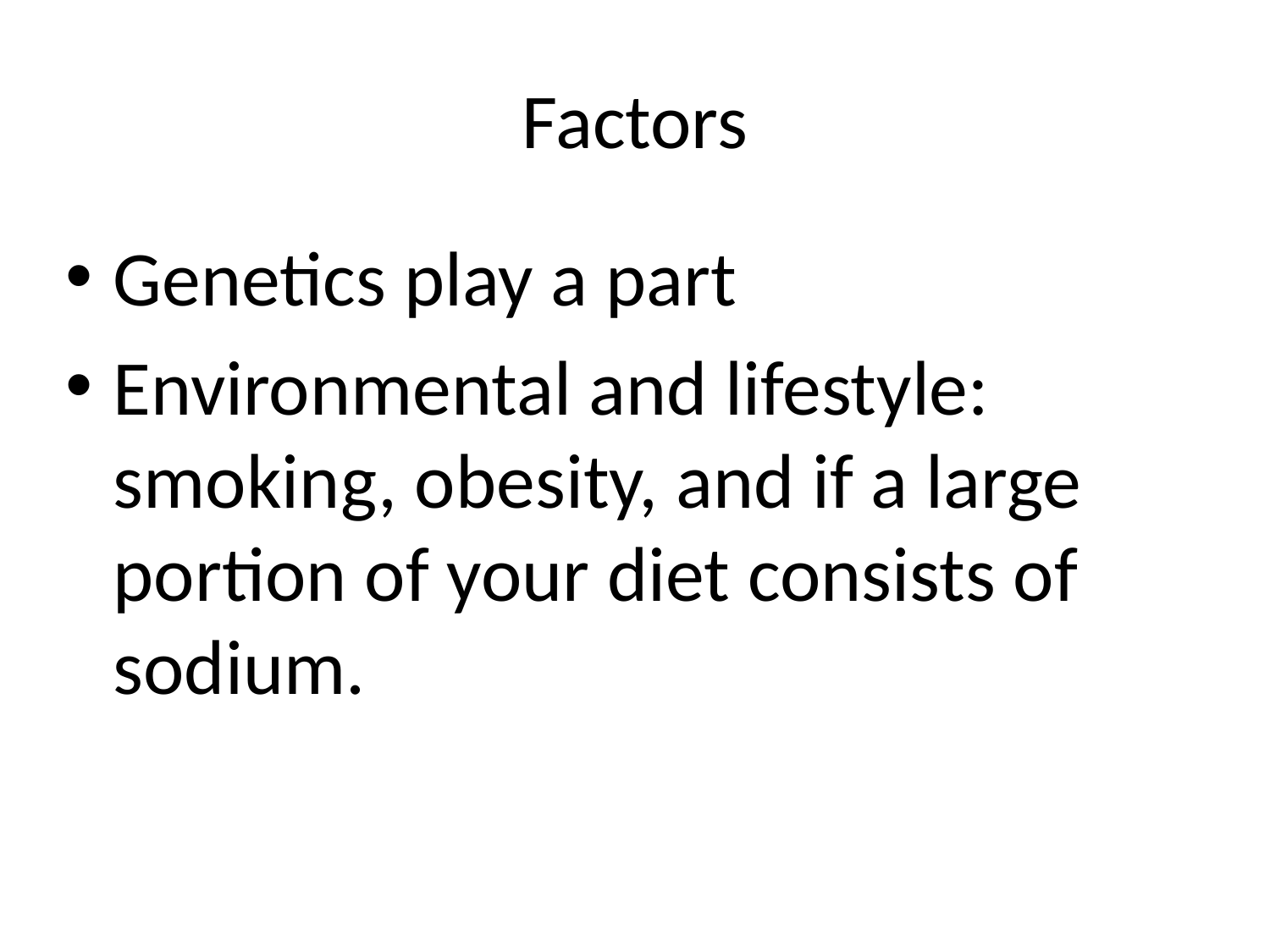

# Factors
Genetics play a part
Environmental and lifestyle: smoking, obesity, and if a large portion of your diet consists of sodium.